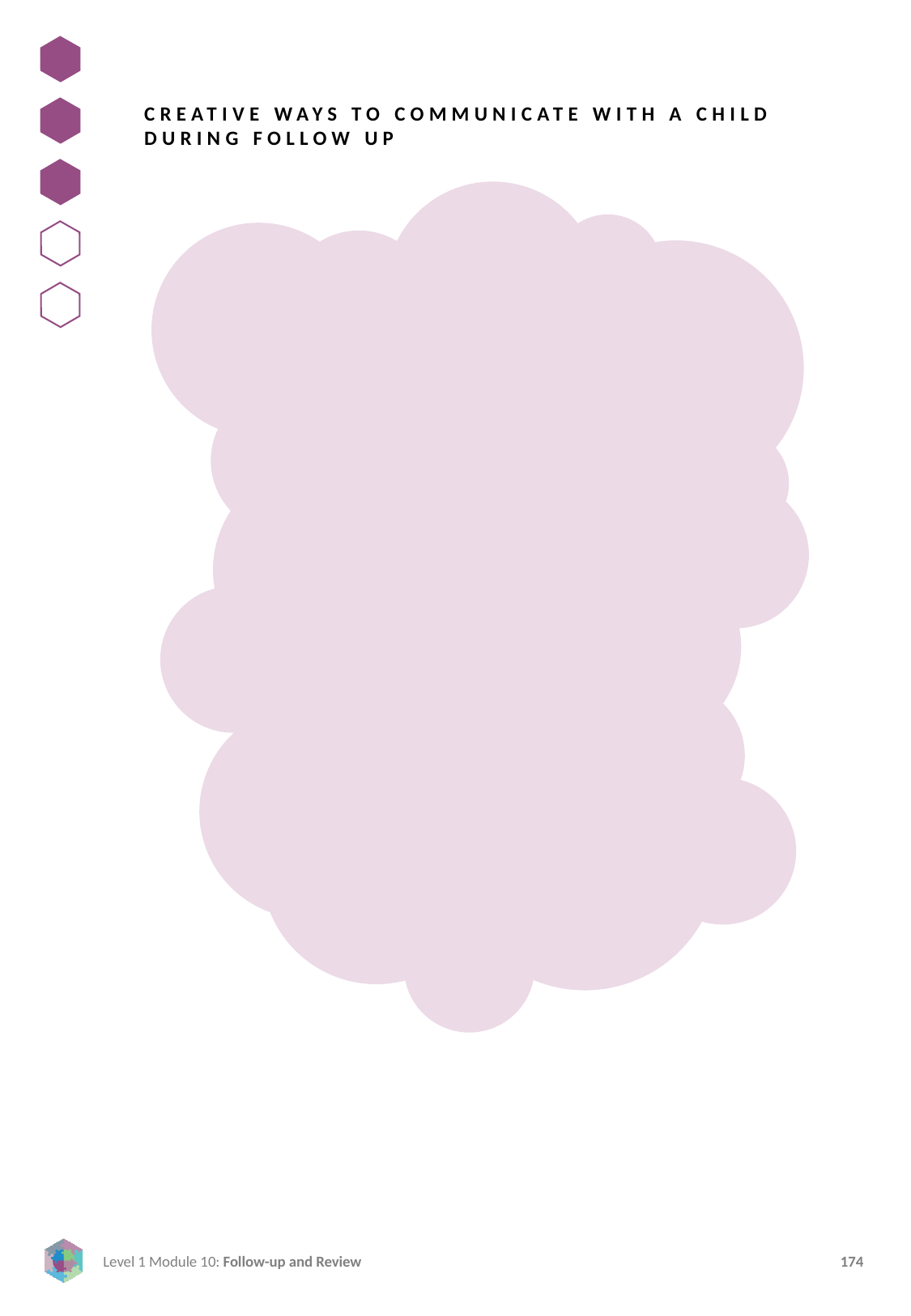

CREATIVE WAYS TO COMMUNICATE WITH A CHILD DURING FOLLOW UP